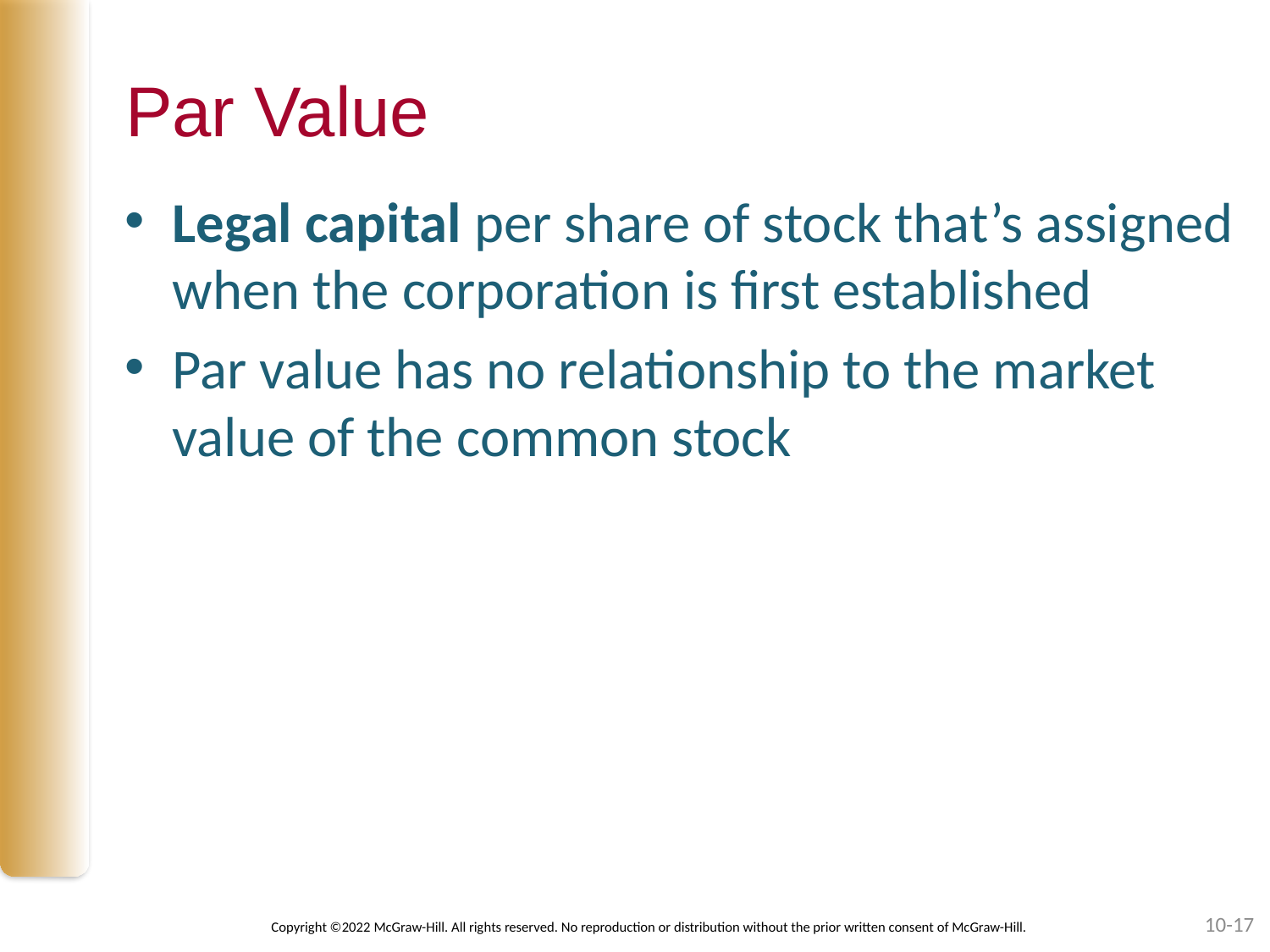

# Par Value
Legal capital per share of stock that’s assigned when the corporation is first established
Par value has no relationship to the market value of the common stock
10-17
Copyright ©2022 McGraw-Hill. All rights reserved. No reproduction or distribution without the prior written consent of McGraw-Hill.